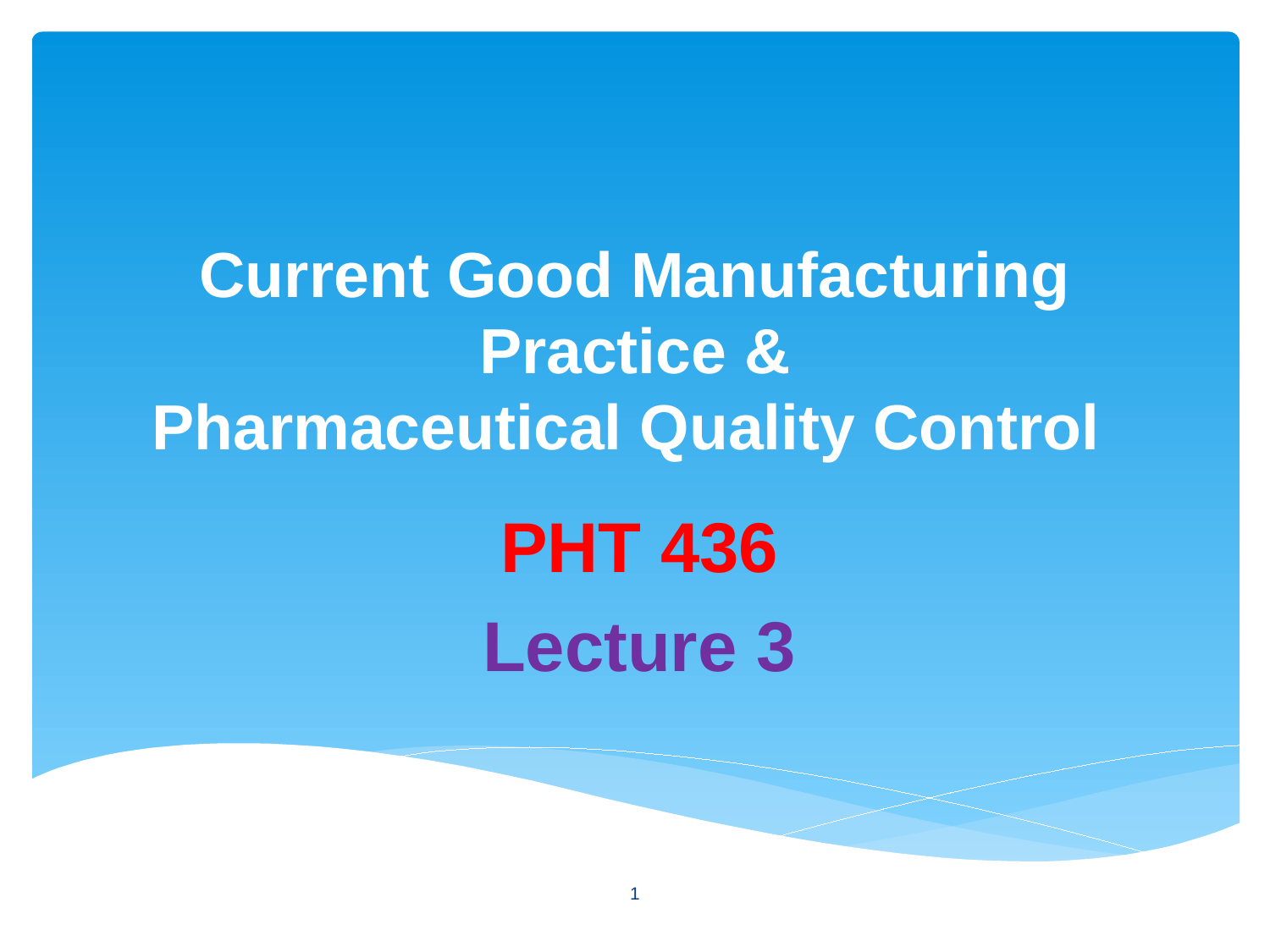

# Current Good Manufacturing Practice & Pharmaceutical Quality Control
PHT 436
Lecture 3

1